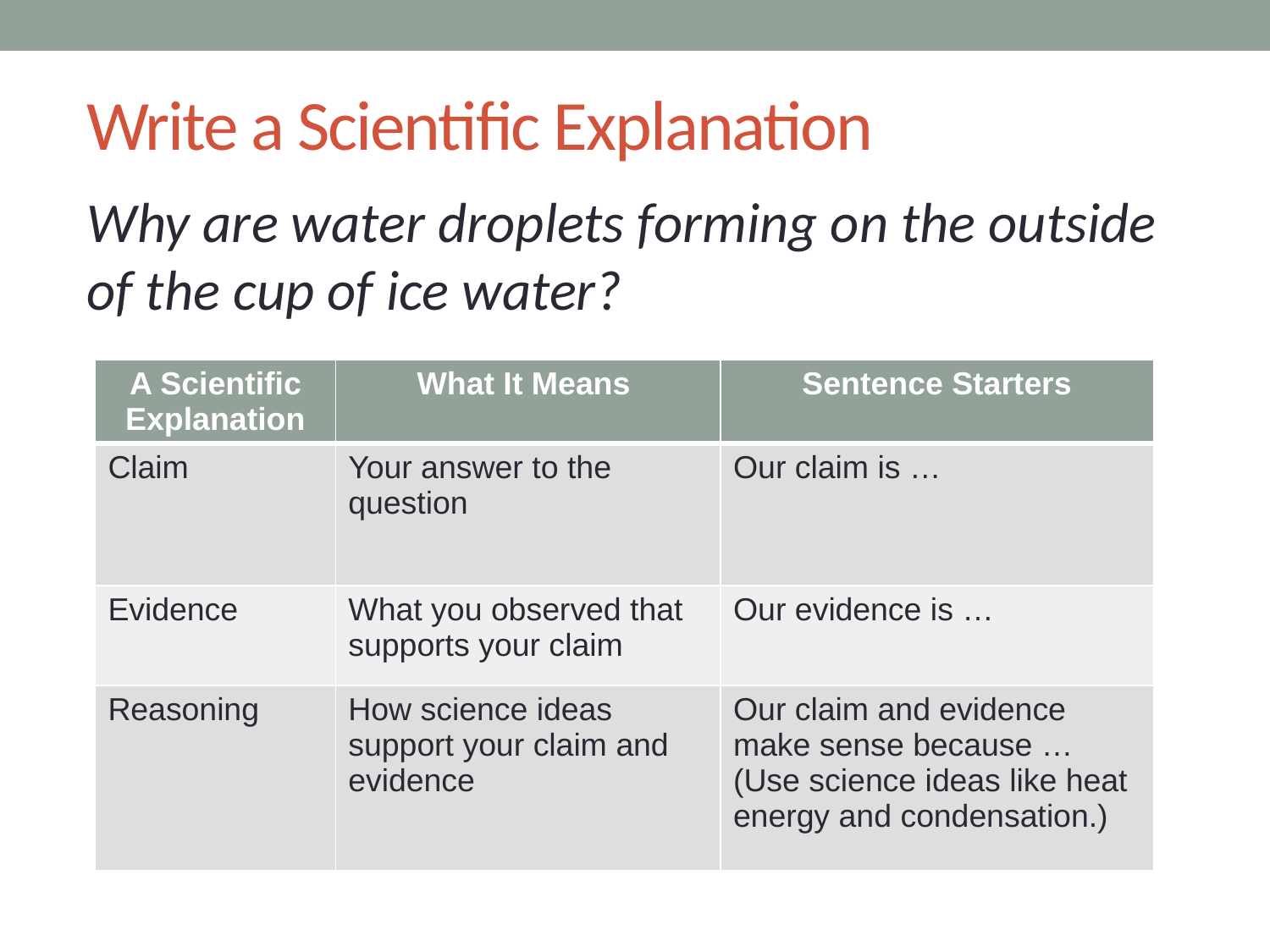

# Write a Scientific Explanation
Why are water droplets forming on the outside
of the cup of ice water?

| A Scientific Explanation | What It Means | Sentence Starters |
| --- | --- | --- |
| Claim | Your answer to the question | Our claim is … |
| Evidence | What you observed that supports your claim | Our evidence is … |
| Reasoning | How science ideas support your claim and evidence | Our claim and evidence make sense because … (Use science ideas like heat energy and condensation.) |